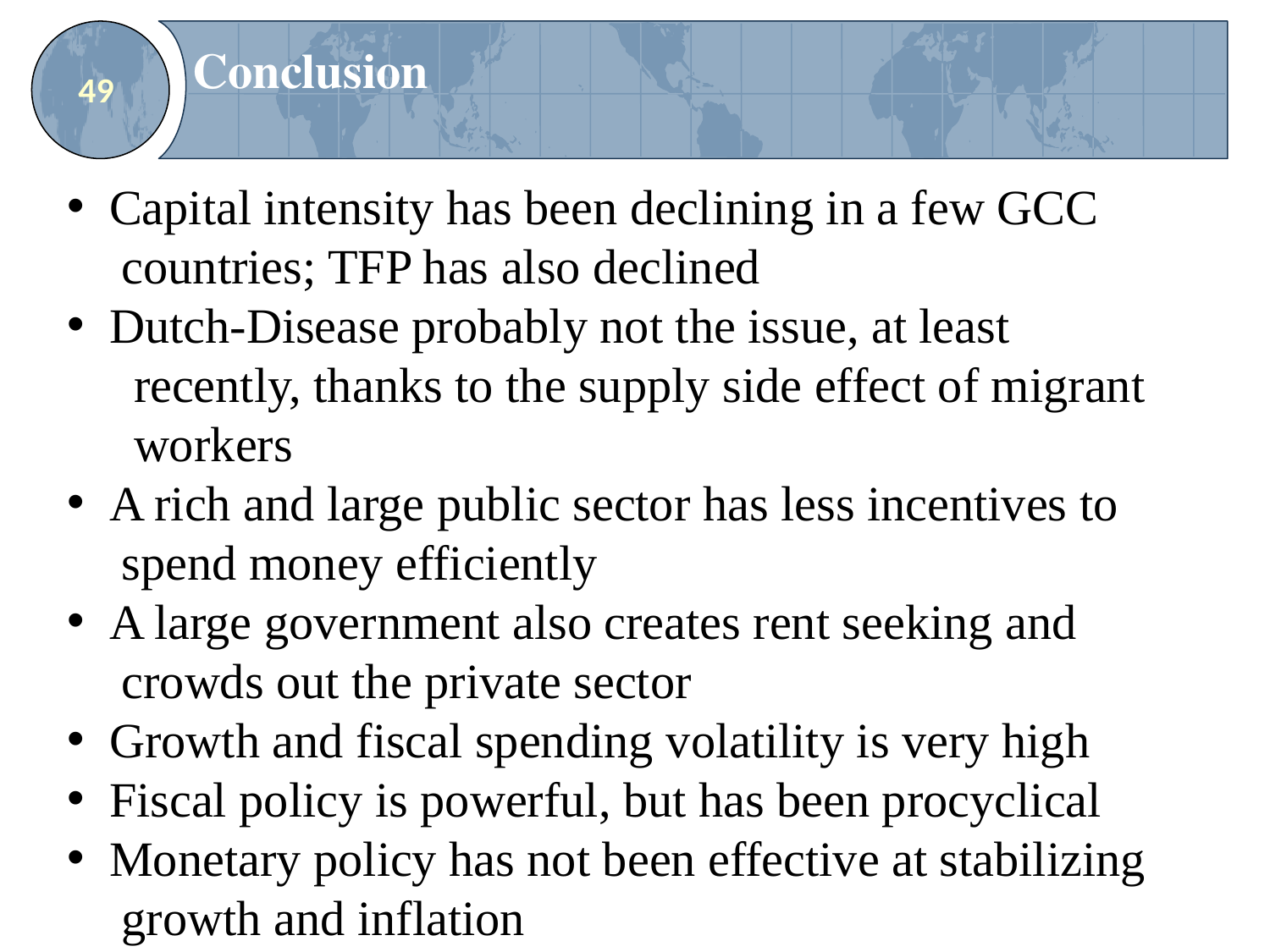

# Conclusion
49
 Capital intensity has been declining in a few GCC
  countries; TFP has also declined
 Dutch-Disease probably not the issue, at least
   recently, thanks to the supply side effect of migrant
   workers
 A rich and large public sector has less incentives to
  spend money efficiently
 A large government also creates rent seeking and
  crowds out the private sector
 Growth and fiscal spending volatility is very high
 Fiscal policy is powerful, but has been procyclical
 Monetary policy has not been effective at stabilizing
  growth and inflation